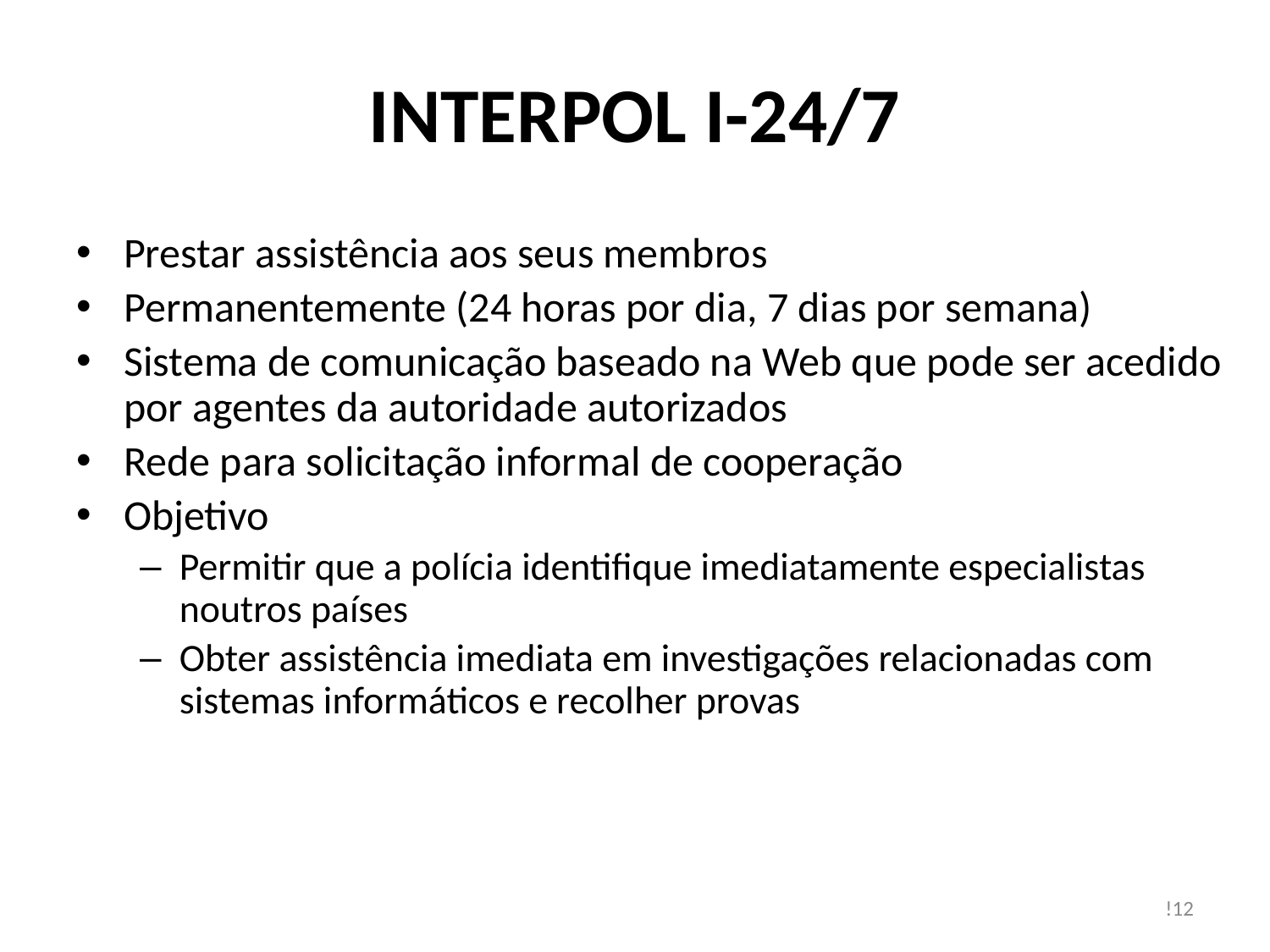

# INTERPOL I-24/7
Prestar assistência aos seus membros
Permanentemente (24 horas por dia, 7 dias por semana)
Sistema de comunicação baseado na Web que pode ser acedido por agentes da autoridade autorizados
Rede para solicitação informal de cooperação
Objetivo
Permitir que a polícia identifique imediatamente especialistas noutros países
Obter assistência imediata em investigações relacionadas com sistemas informáticos e recolher provas
!12